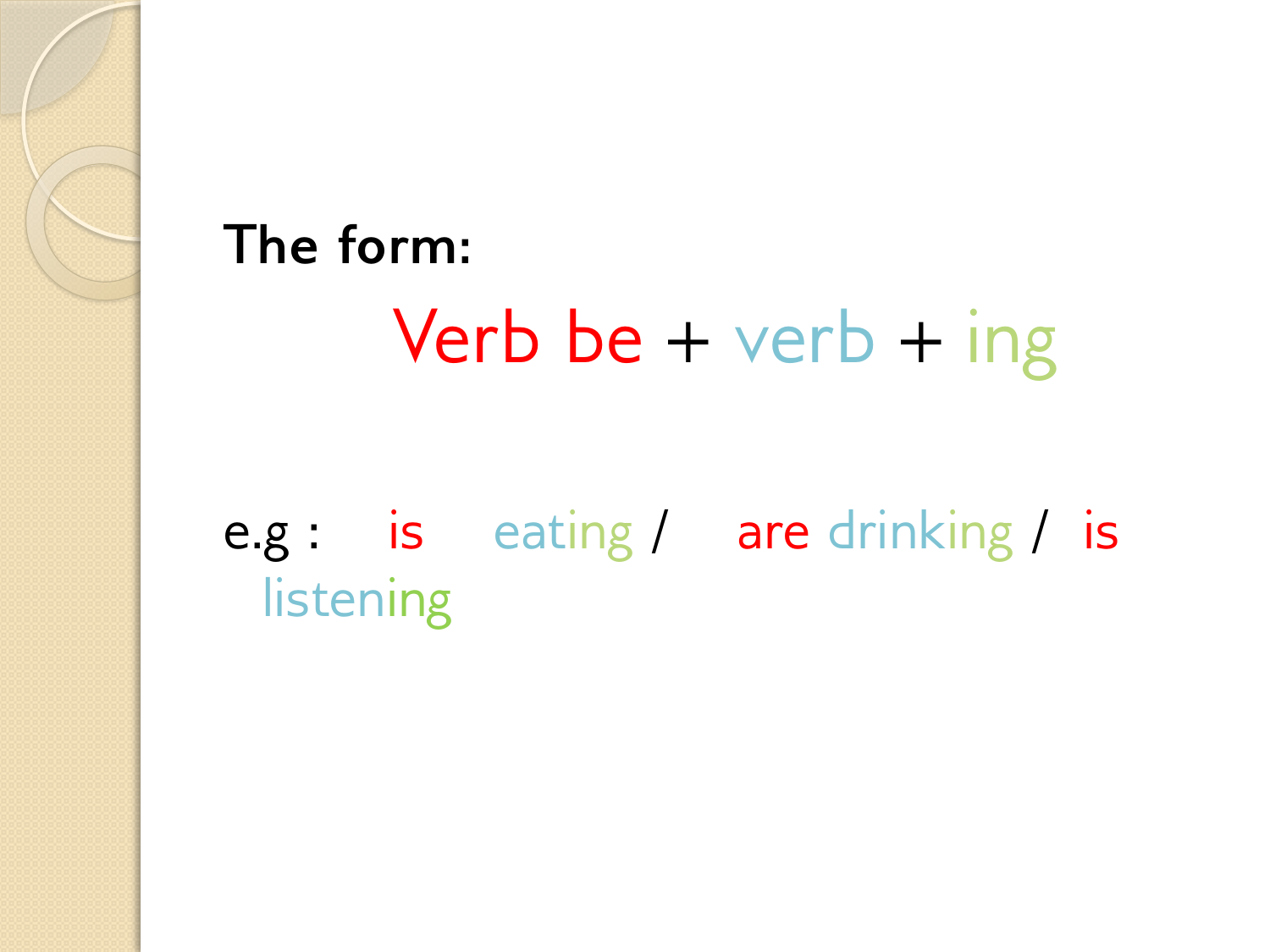

#
The form:
Verb be + verb + ing

e.g :    is    eating /    are drinking /  is listening